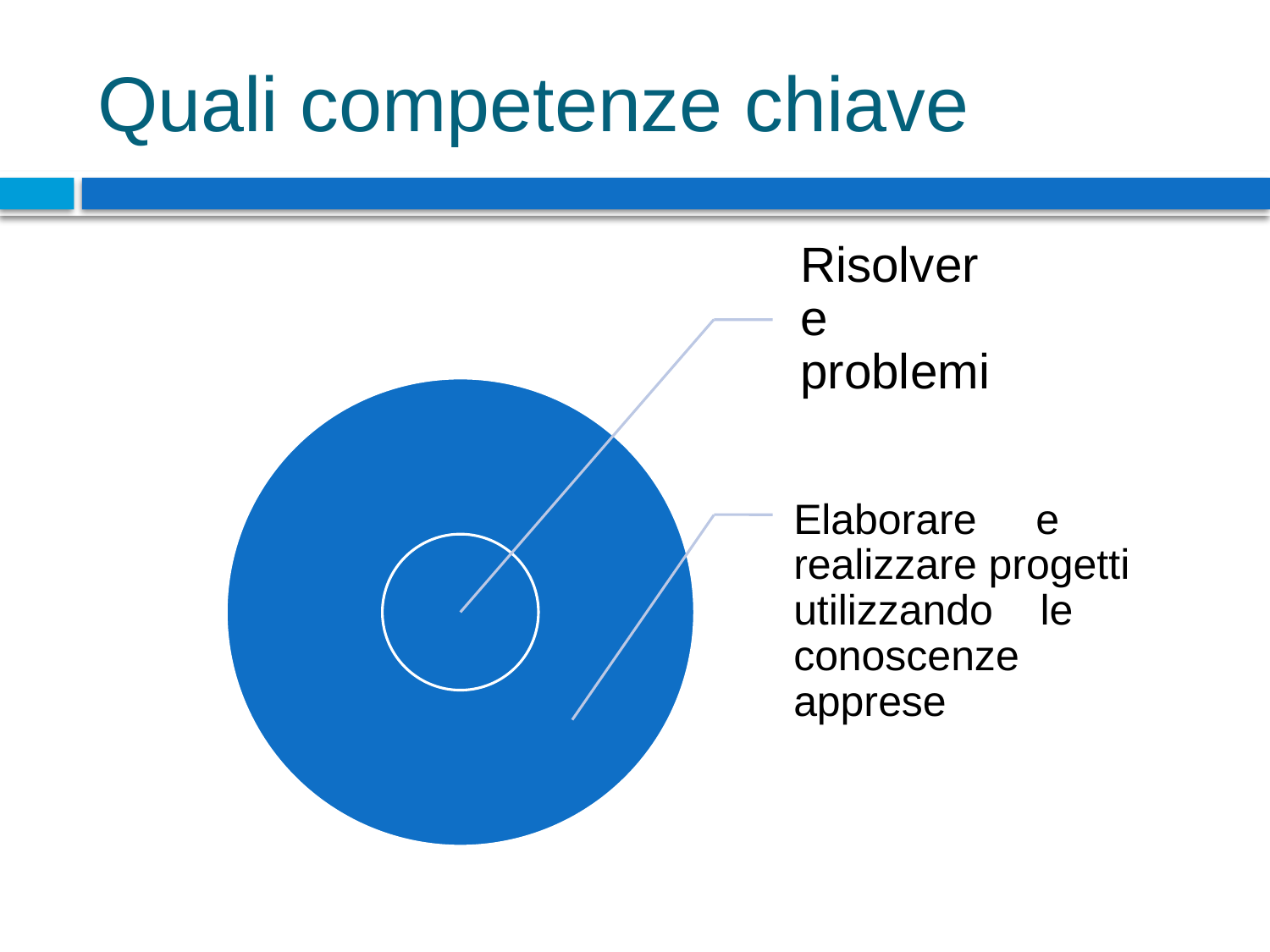

# Quali competenze chiave
Risolvere problemi
Elaborare     e realizzare progetti utilizzando    le conoscenze apprese